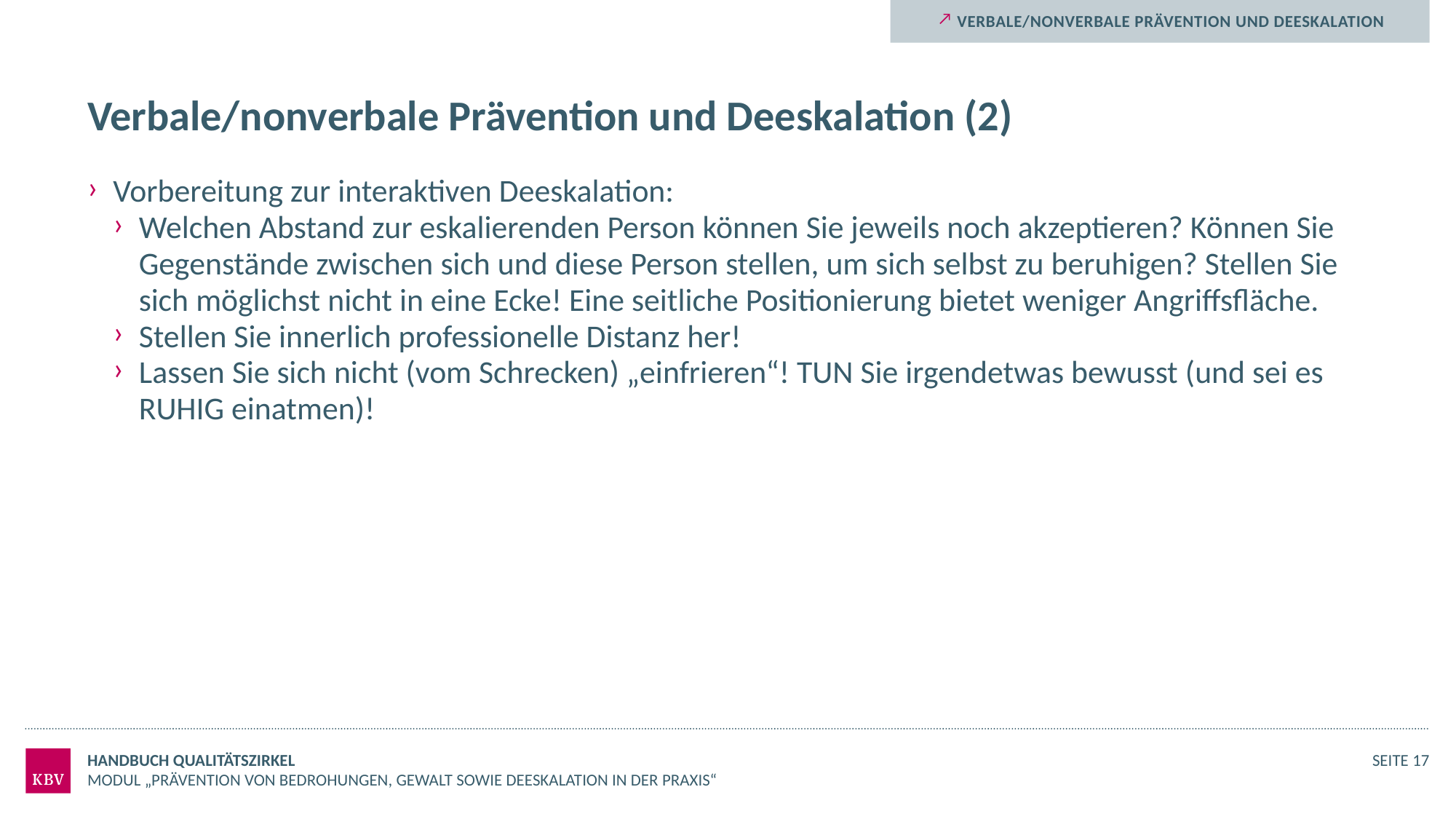

Verbale/nonverbale Prävention und Deeskalation
# Verbale/nonverbale Prävention und Deeskalation (2)
Vorbereitung zur interaktiven Deeskalation:
Welchen Abstand zur eskalierenden Person können Sie jeweils noch akzeptieren? Können Sie Gegenstände zwischen sich und diese Person stellen, um sich selbst zu beruhigen? Stellen Sie sich möglichst nicht in eine Ecke! Eine seitliche Positionierung bietet weniger Angriffsfläche.
Stellen Sie innerlich professionelle Distanz her!
Lassen Sie sich nicht (vom Schrecken) „einfrieren“! TUN Sie irgendetwas bewusst (und sei es RUHIG einatmen)!

Handbuch Qualitätszirkel
Seite 17
Modul „Prävention von Bedrohungen, Gewalt sowie Deeskalation in der Praxis“